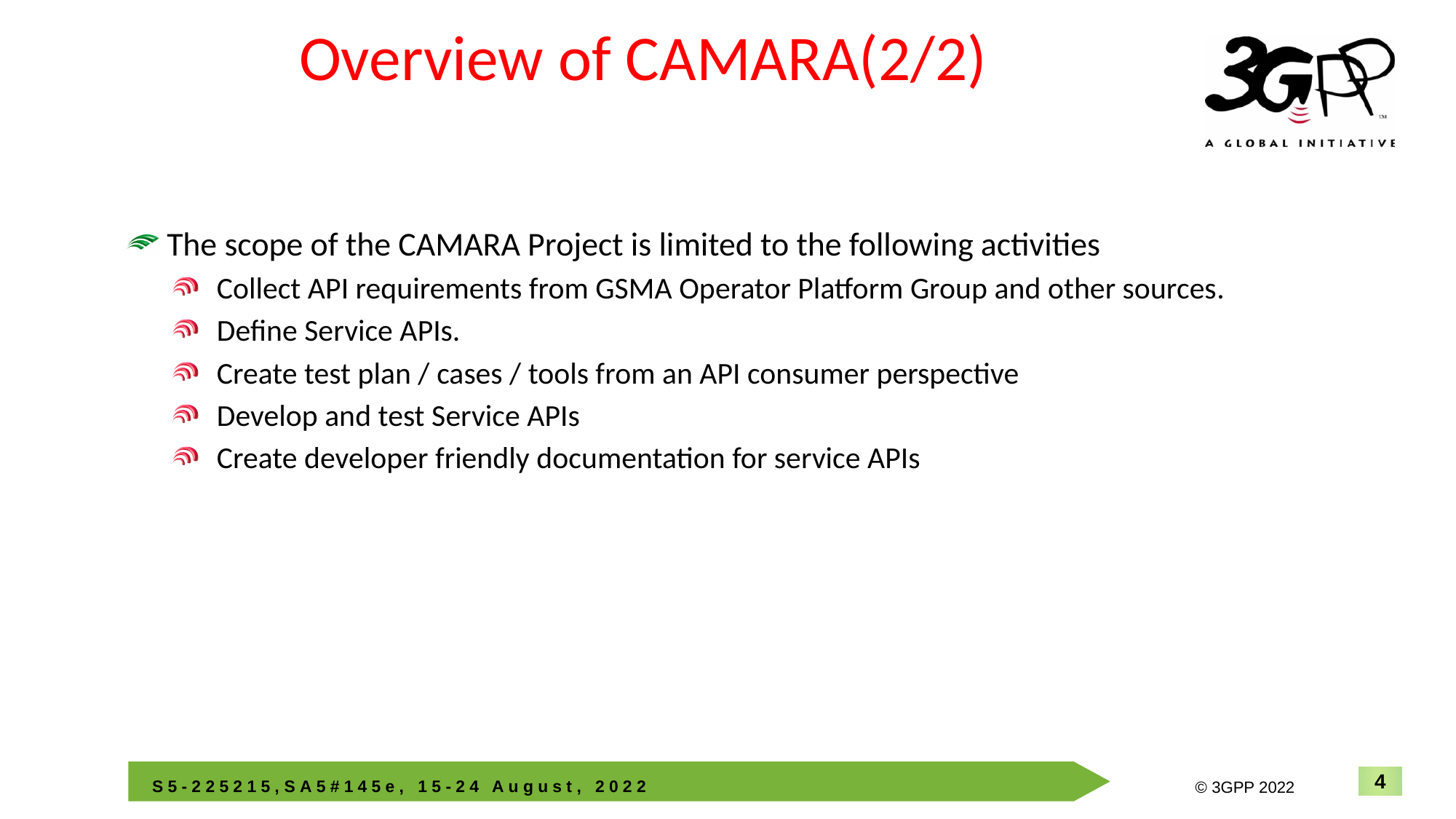

Overview of CAMARA(2/2)
The scope of the CAMARA Project is limited to the following activities
Collect API requirements from GSMA Operator Platform Group and other sources.
Define Service APIs.
Create test plan / cases / tools from an API consumer perspective
Develop and test Service APIs
Create developer friendly documentation for service APIs